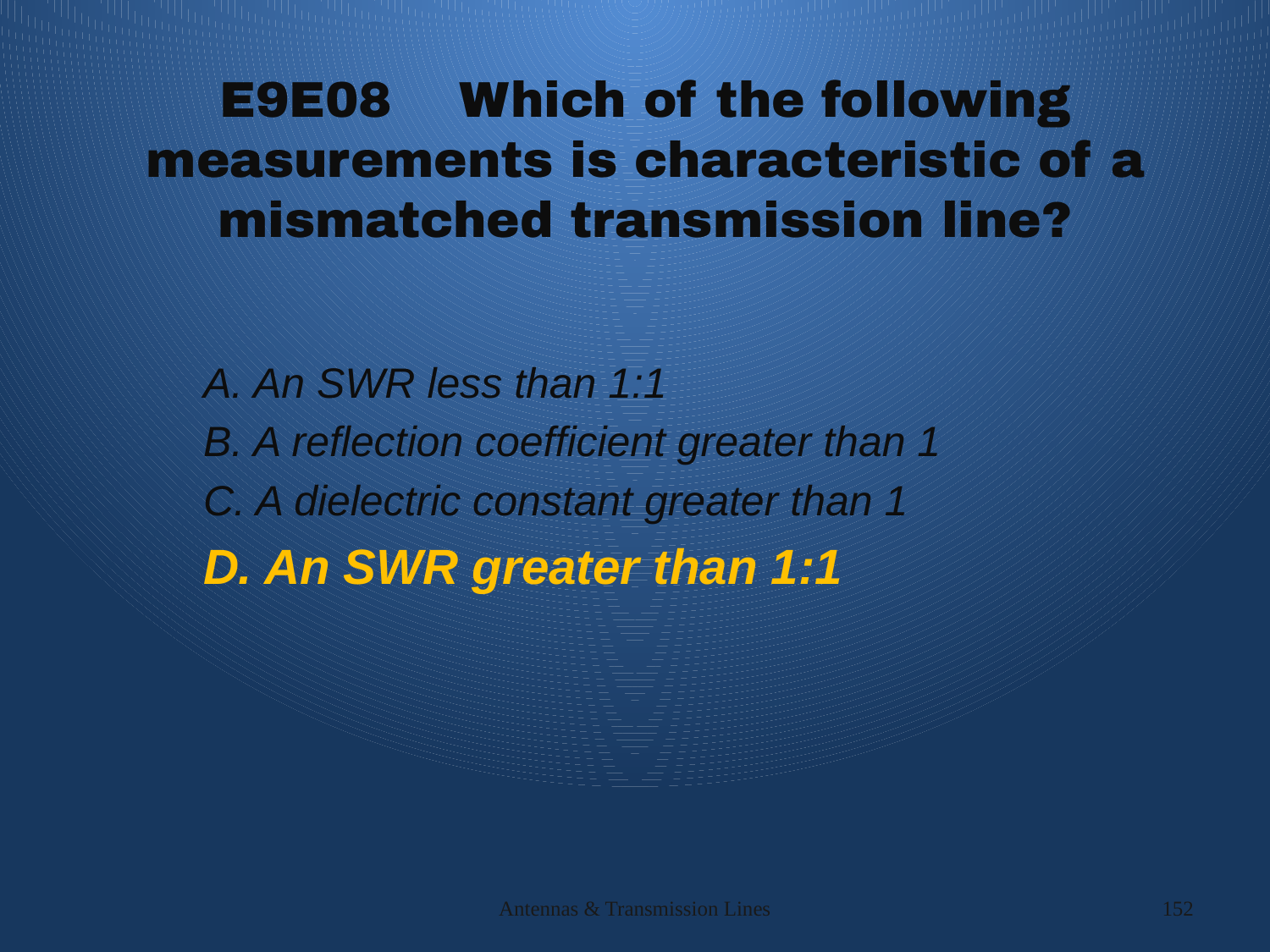

# E9E08    Which of the following measurements is characteristic of a mismatched transmission line?
A. An SWR less than 1:1
B. A reflection coefficient greater than 1
C. A dielectric constant greater than 1
D. An SWR greater than 1:1
Antennas & Transmission Lines
152